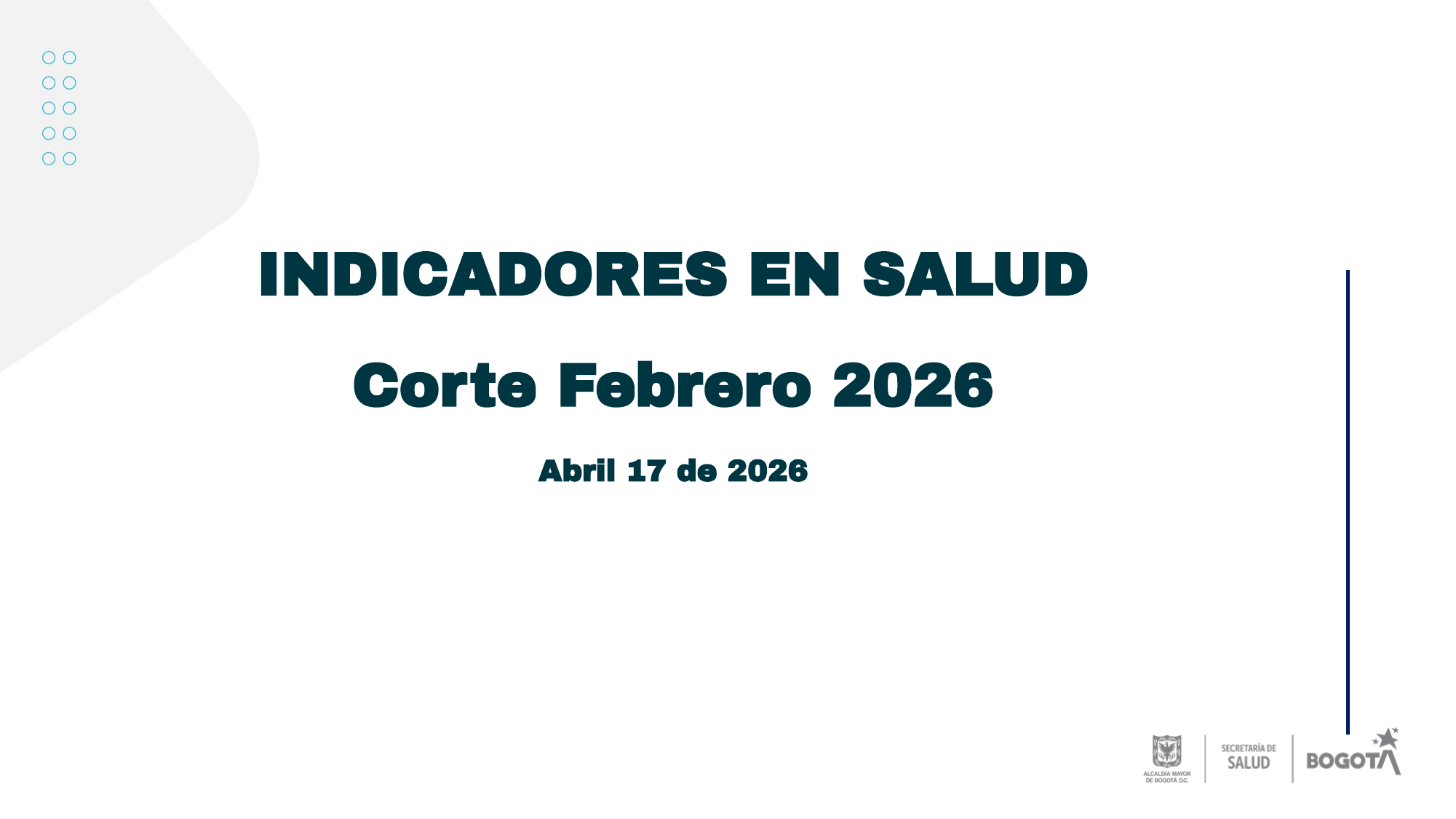

INDICADORES EN SALUD
Corte Febrero 2026
Abril 17 de 2026